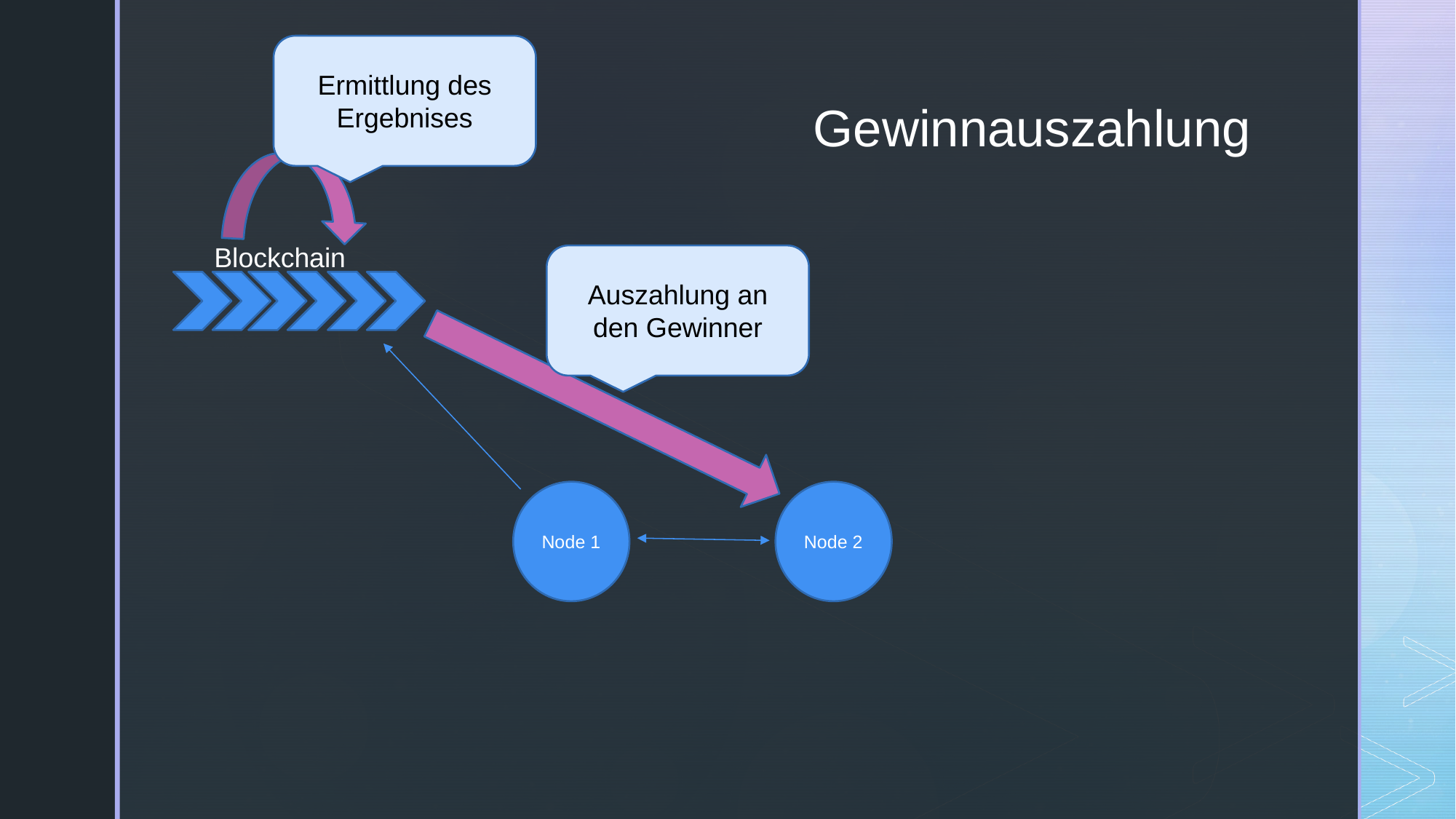

Ermittlung des Ergebnises
# Gewinnauszahlung

Blockchain
Auszahlung an den Gewinner

Node 1
Node 2